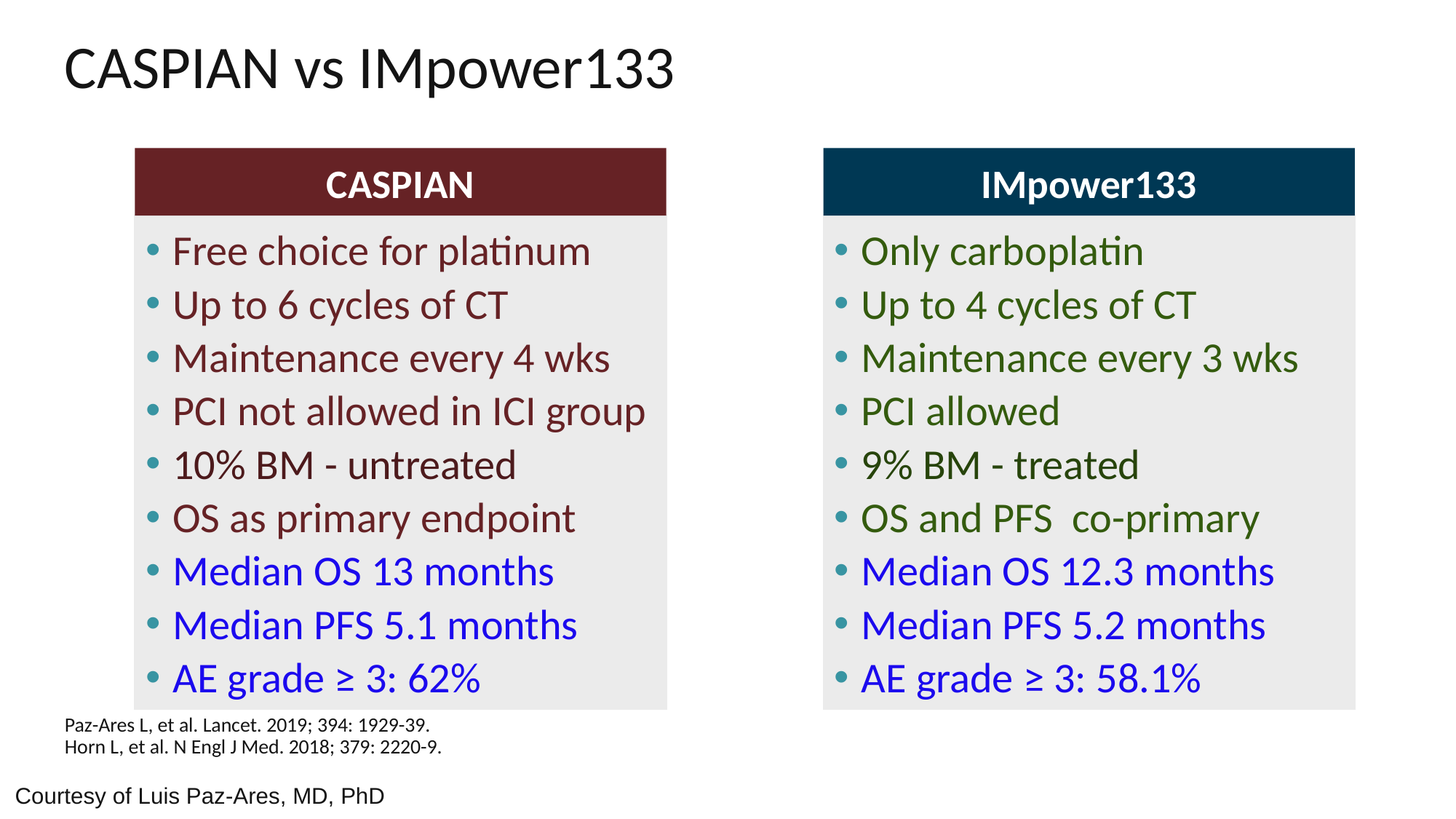

# CASPIAN vs IMpower133
CASPIAN
IMpower133

Free choice for platinum
Up to 6 cycles of CT
Maintenance every 4 wks
PCI not allowed in ICI group
10% BM - untreated
OS as primary endpoint
Median OS 13 months
Median PFS 5.1 months
AE grade ≥ 3: 62%

Only carboplatin
Up to 4 cycles of CT
Maintenance every 3 wks
PCI allowed
9% BM - treated
OS and PFS  co-primary
Median OS 12.3 months
Median PFS 5.2 months
AE grade ≥ 3: 58.1%

Paz-Ares L, et al. Lancet. 2019; 394: 1929-39.
Horn L, et al. N Engl J Med. 2018; 379: 2220-9.
Courtesy of Luis Paz-Ares, MD, PhD